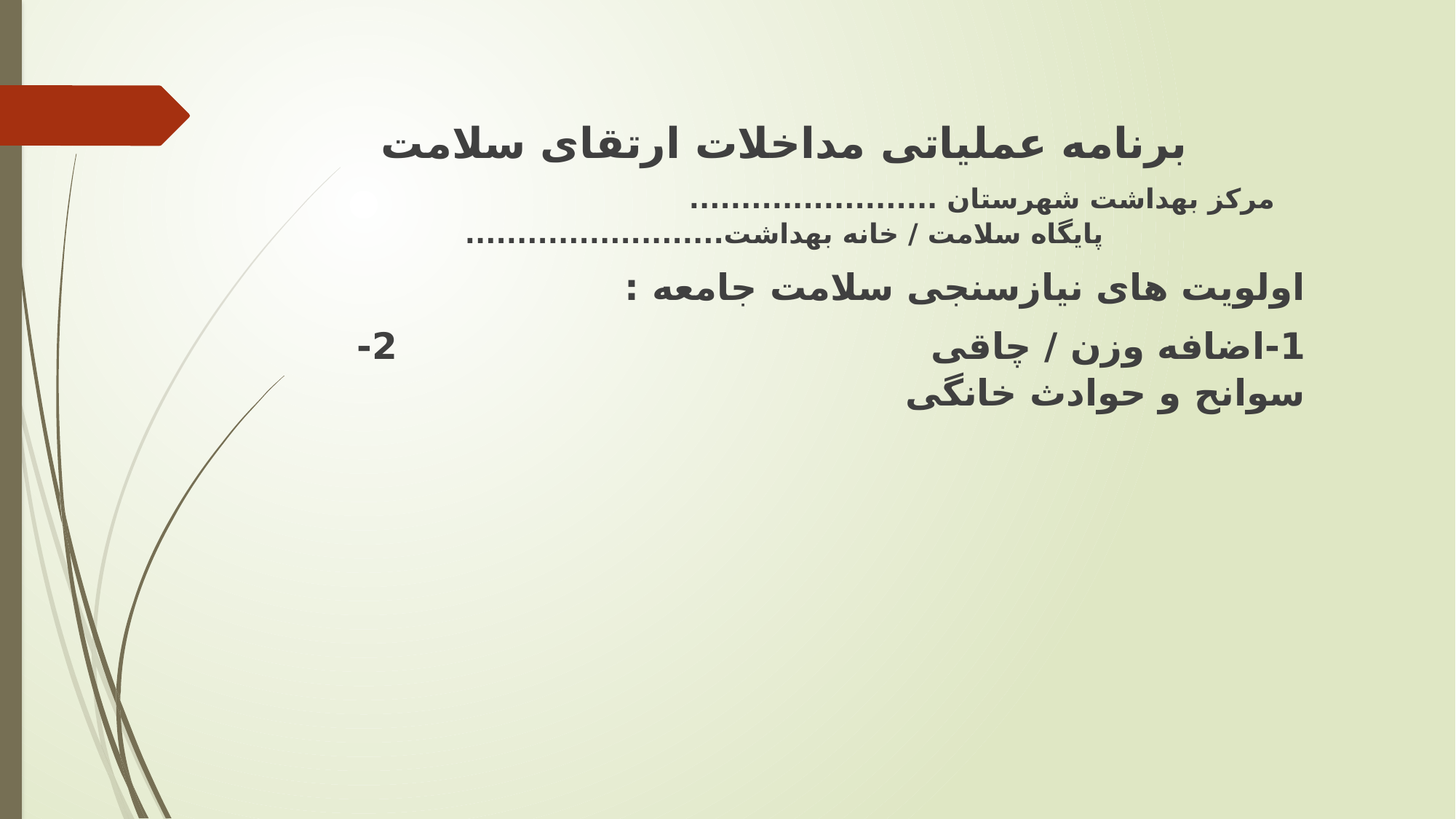

برنامه عملیاتی مداخلات ارتقای سلامت
مرکز بهداشت شهرستان ........................                                           پایگاه سلامت / خانه بهداشت.........................
اولویت های نیازسنجی سلامت جامعه :
1-اضافه وزن / چاقی		                                     2-سوانح و حوادث خانگی